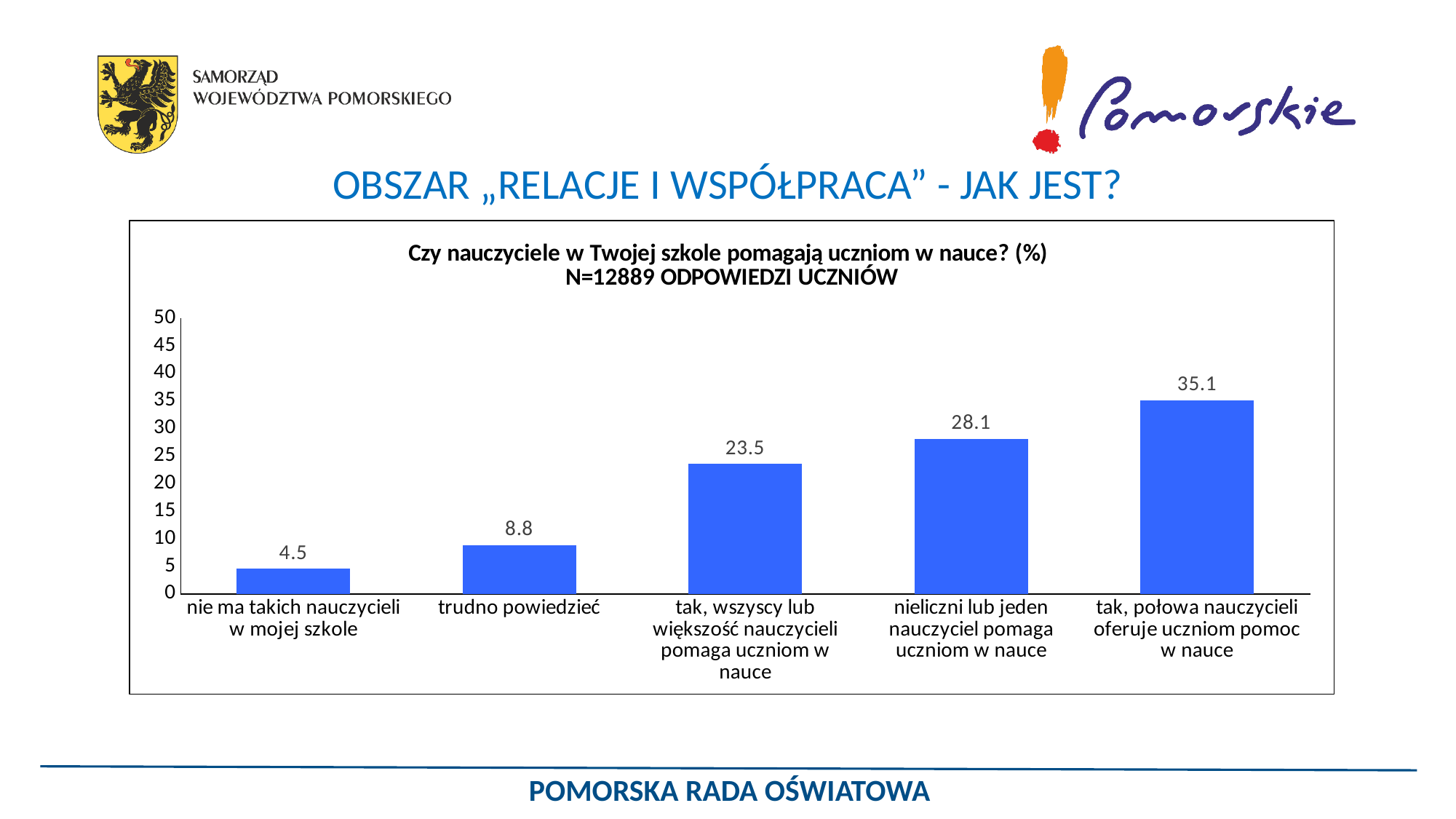

# OBSZAR „RELACJE I WSPÓŁPRACA” - JAK JEST?

### Chart: Czy nauczyciele w Twojej szkole pomagają uczniom w nauce? (%)
N=12889 ODPOWIEDZI UCZNIÓW

| Category | Seria 1 |
|---|---|
| nie ma takich nauczycieli w mojej szkole | 4.5 |
| trudno powiedzieć | 8.8 |
| tak, wszyscy lub większość nauczycieli pomaga uczniom w nauce | 23.5 |
| nieliczni lub jeden nauczyciel pomaga uczniom w nauce | 28.1 |
| tak, połowa nauczycieli oferuje uczniom pomoc w nauce | 35.1 |